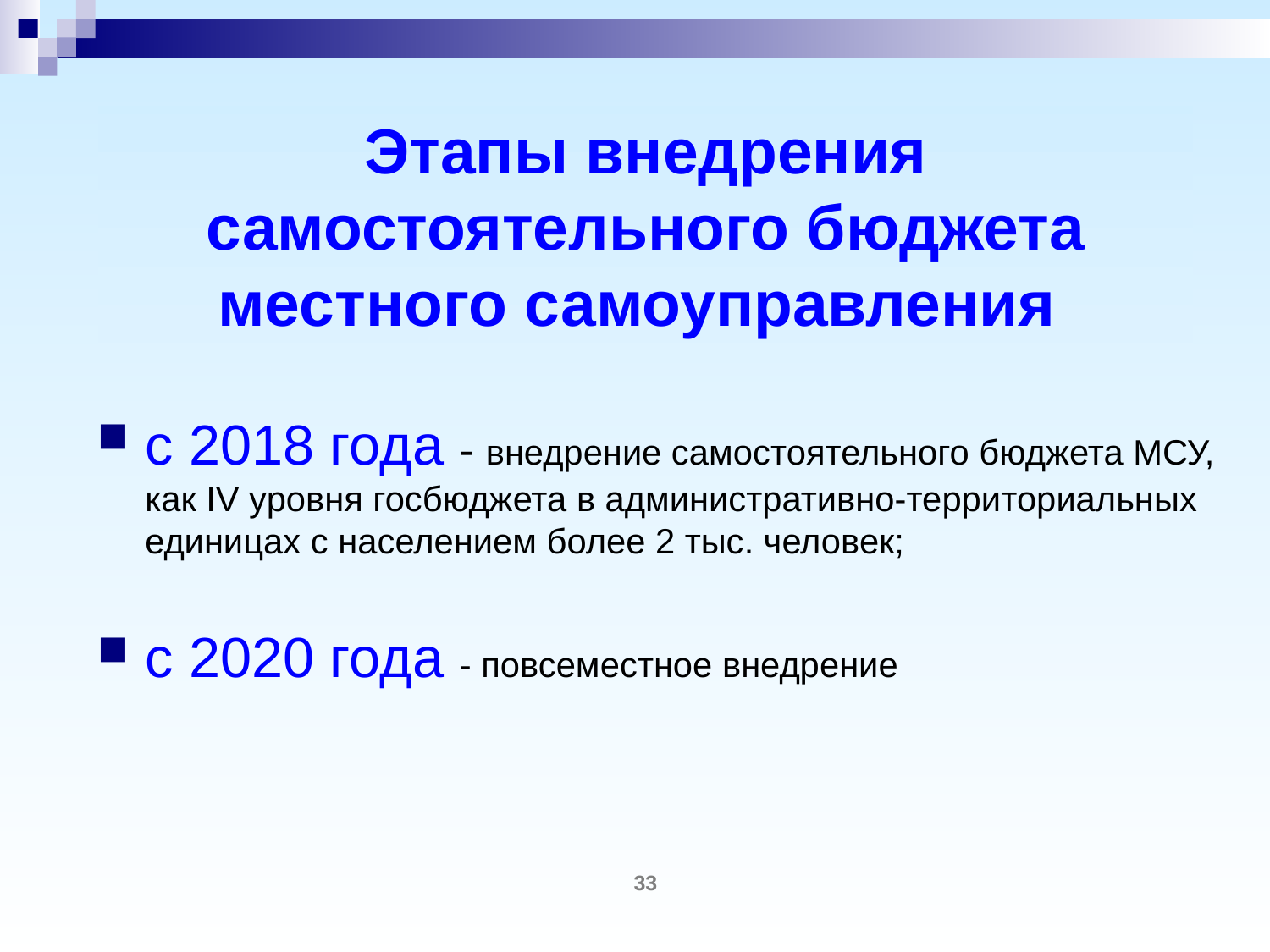

# Этапы внедрения самостоятельного бюджета местного самоуправления
с 2018 года - внедрение самостоятельного бюджета МСУ, как IV уровня госбюджета в административно-территориальных единицах с населением более 2 тыс. человек;

c 2020 года - повсеместное внедрение
33